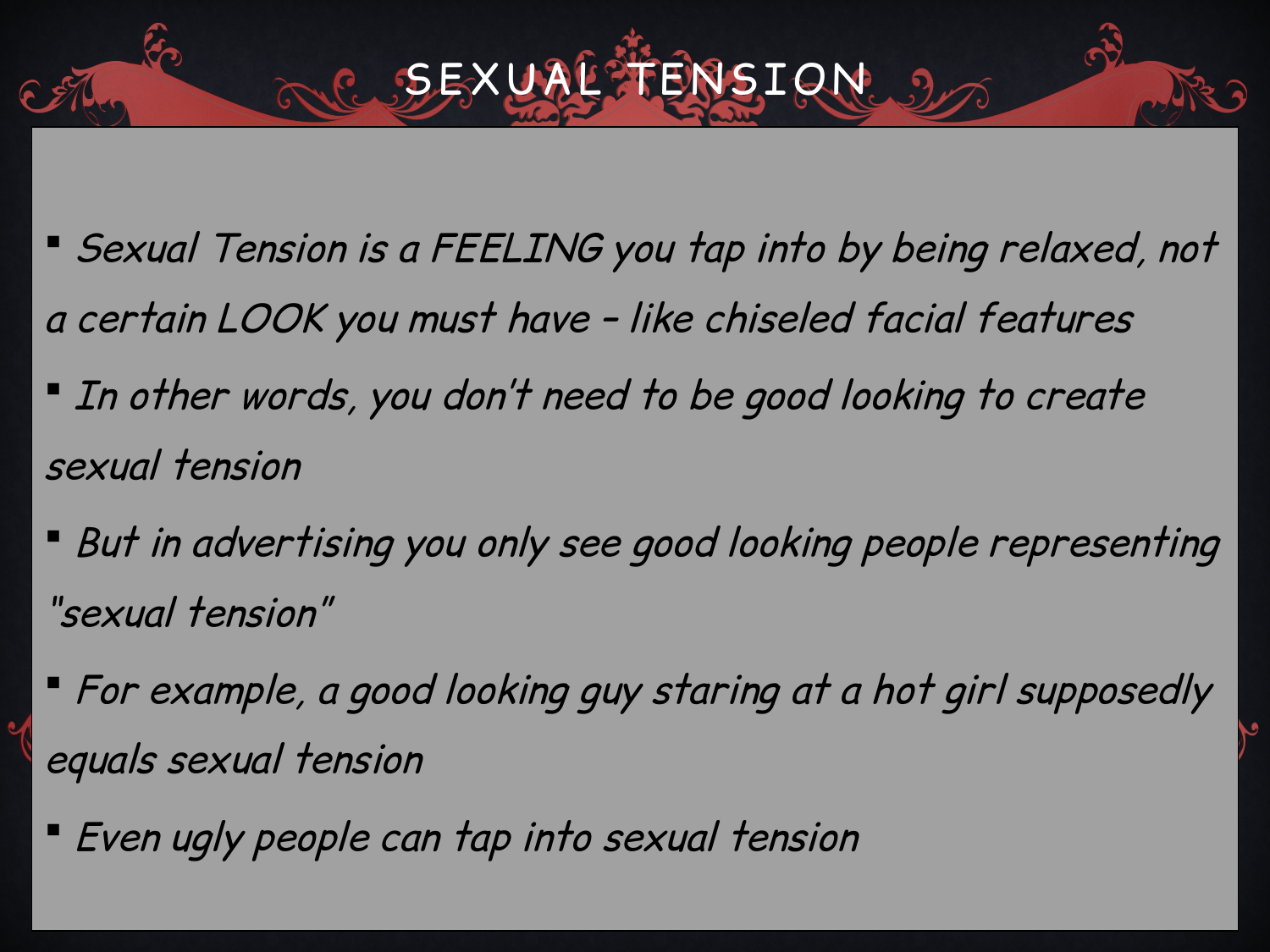

# Sexual Tension

 Sexual Tension is a FEELING you tap into by being relaxed, not a certain LOOK you must have – like chiseled facial features
 In other words, you don’t need to be good looking to create sexual tension
 But in advertising you only see good looking people representing “sexual tension”
 For example, a good looking guy staring at a hot girl supposedly equals sexual tension
 Even ugly people can tap into sexual tension